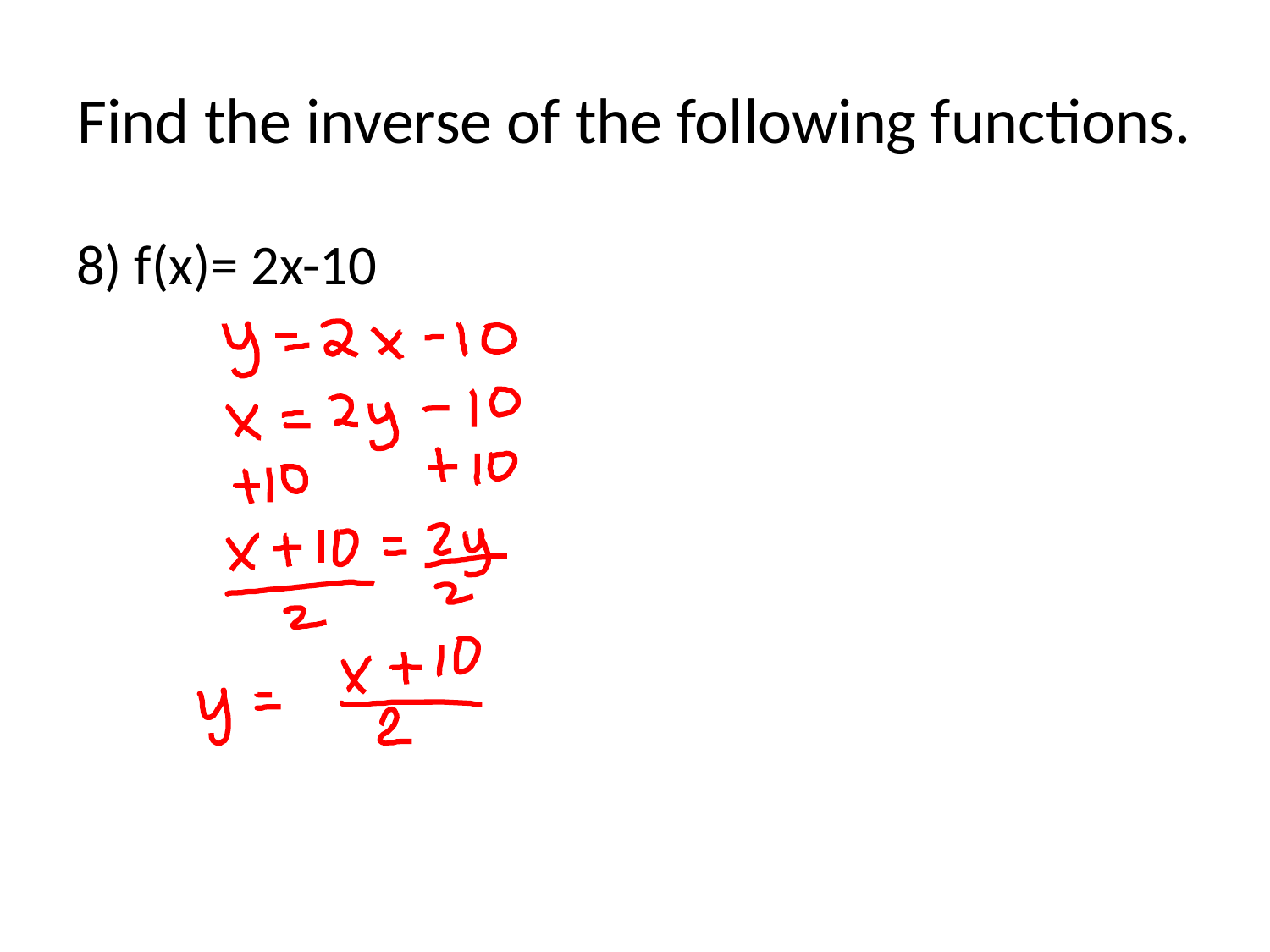

# Find the inverse of the following functions.
8) f(x)= 2x-10